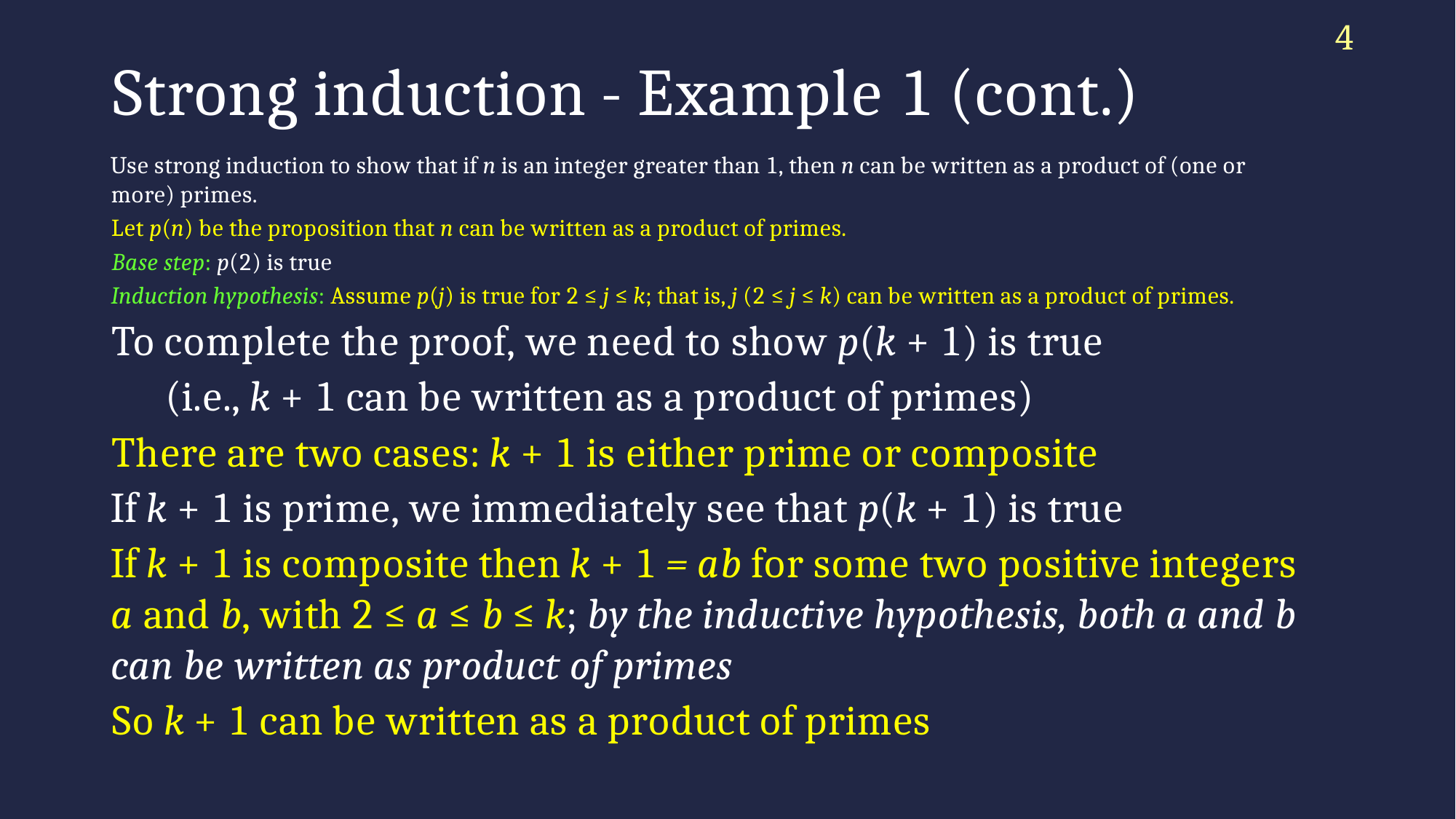

4
# Strong induction - Example 1 (cont.)
Use strong induction to show that if n is an integer greater than 1, then n can be written as a product of (one or more) primes.
Let p(n) be the proposition that n can be written as a product of primes.
Base step: p(2) is true
Induction hypothesis: Assume p(j) is true for 2 ≤ j ≤ k; that is, j (2 ≤ j ≤ k) can be written as a product of primes.
To complete the proof, we need to show p(k + 1) is true
(i.e., k + 1 can be written as a product of primes)
There are two cases: k + 1 is either prime or composite
If k + 1 is prime, we immediately see that p(k + 1) is true
If k + 1 is composite then k + 1 = ab for some two positive integers a and b, with 2 ≤ a ≤ b ≤ k; by the inductive hypothesis, both a and b can be written as product of primes
So k + 1 can be written as a product of primes